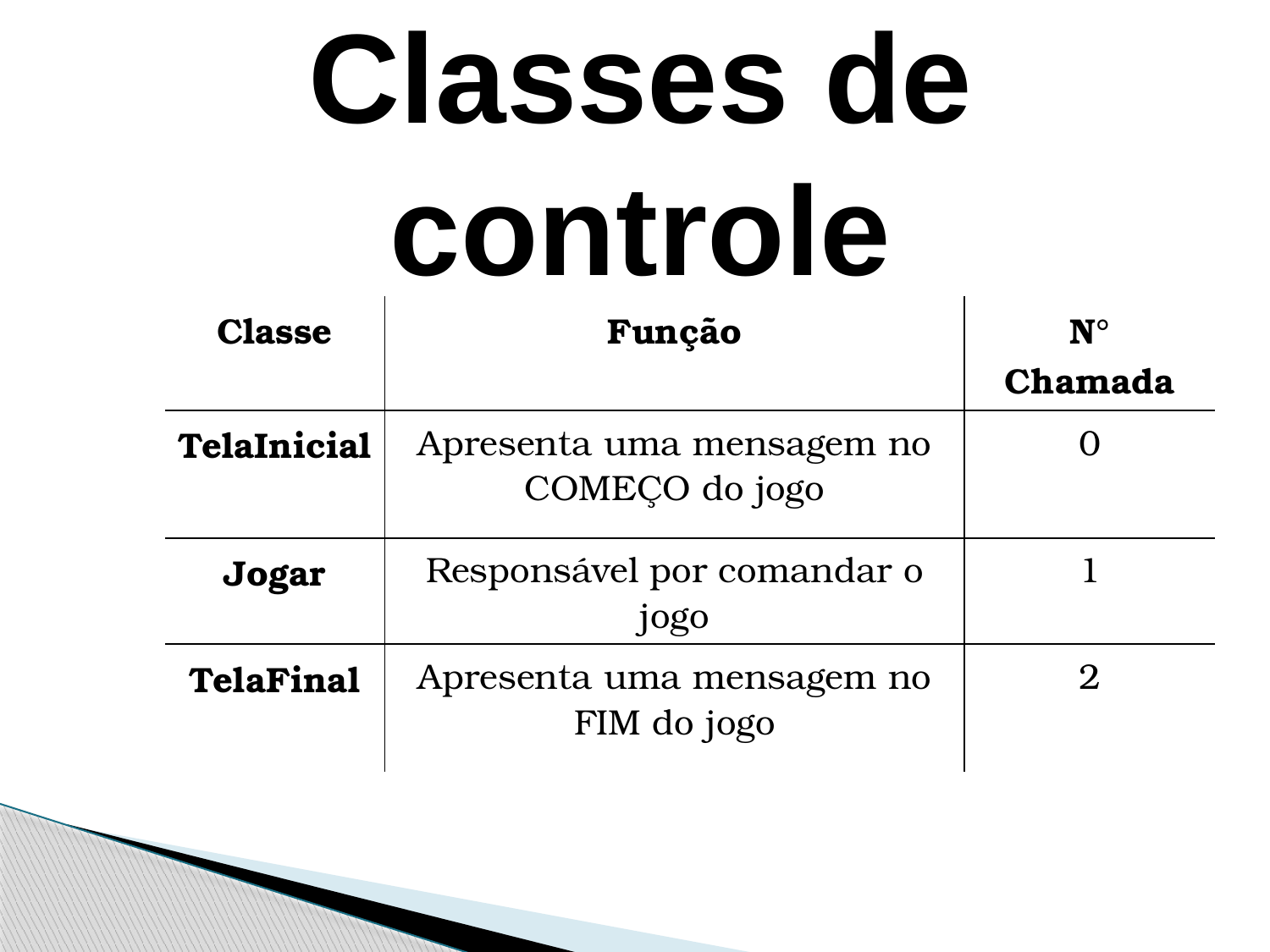

# Classes de controle
| Classe | Função | N° Chamada |
| --- | --- | --- |
| TelaInicial | Apresenta uma mensagem no COMEÇO do jogo | 0 |
| Jogar | Responsável por comandar o jogo | 1 |
| TelaFinal | Apresenta uma mensagem no FIM do jogo | 2 |